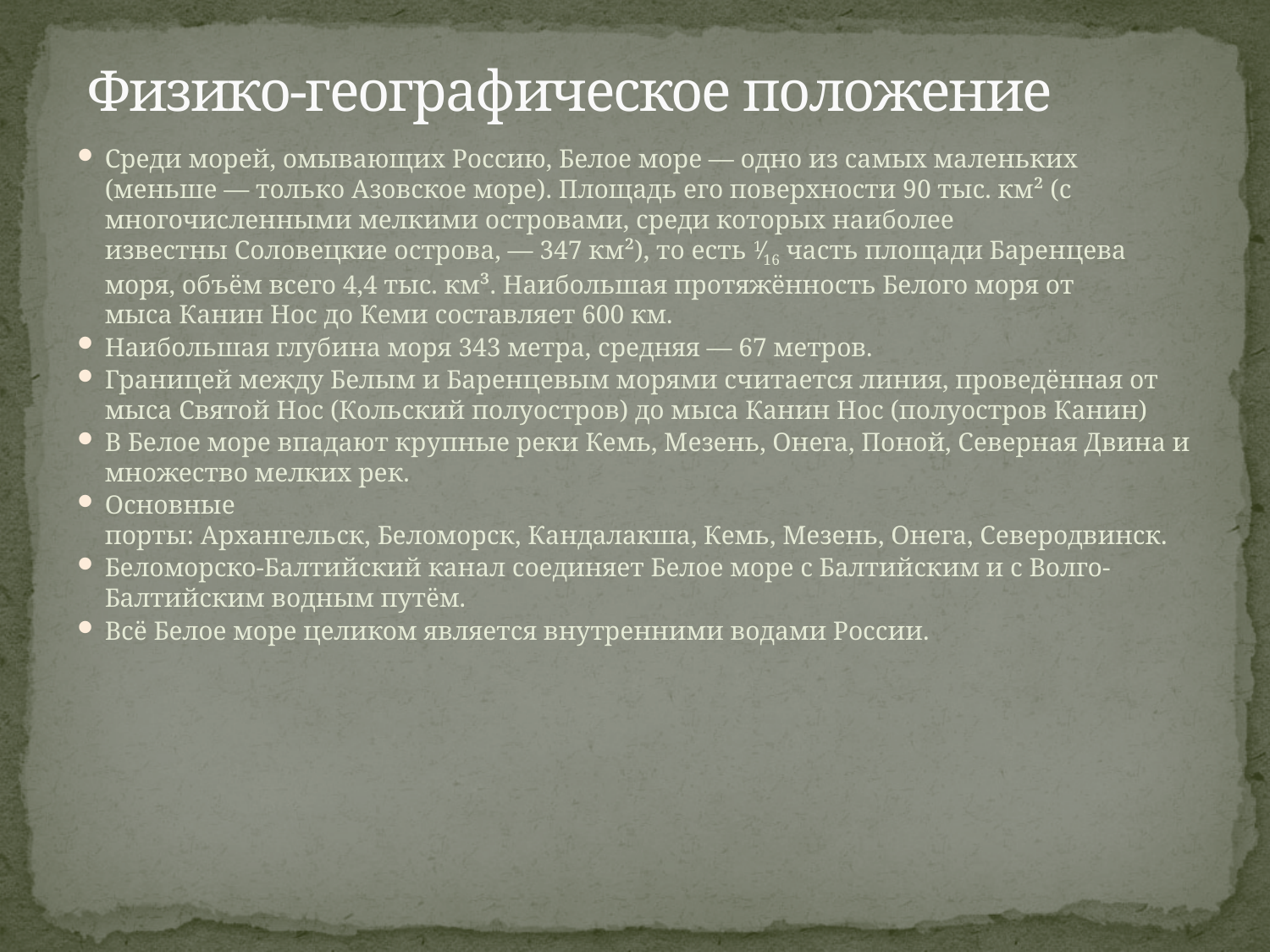

# Физико-географическое положение
Среди морей, омывающих Россию, Белое море — одно из самых маленьких (меньше — только Азовское море). Площадь его поверхности 90 тыс. км² (с многочисленными мелкими островами, среди которых наиболее известны Соловецкие острова, — 347 км²), то есть 1⁄16 часть площади Баренцева моря, объём всего 4,4 тыс. км³. Наибольшая протяжённость Белого моря от мыса Канин Нос до Кеми составляет 600 км.
Наибольшая глубина моря 343 метра, средняя — 67 метров.
Границей между Белым и Баренцевым морями считается линия, проведённая от мыса Святой Нос (Кольский полуостров) до мыса Канин Нос (полуостров Канин)
В Белое море впадают крупные реки Кемь, Мезень, Онега, Поной, Северная Двина и множество мелких рек.
Основные порты: Архангельск, Беломорск, Кандалакша, Кемь, Мезень, Онега, Северодвинск.
Беломорско-Балтийский канал соединяет Белое море с Балтийским и с Волго-Балтийским водным путём.
Всё Белое море целиком является внутренними водами России.